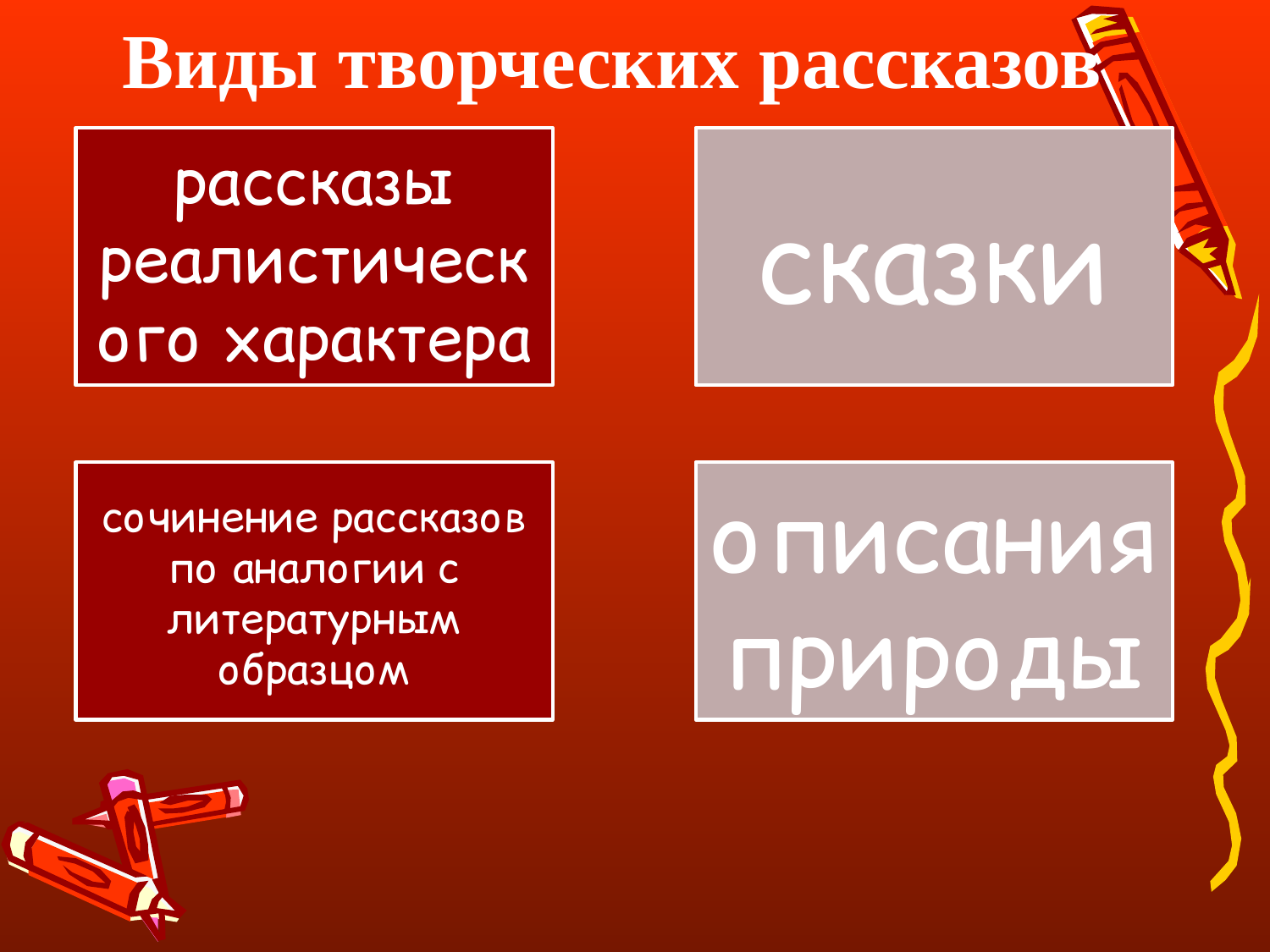

Виды творческих рассказов
рассказы реалистического характера
сказки
сочинение рассказов по аналогии с литературным образцом
описания природы